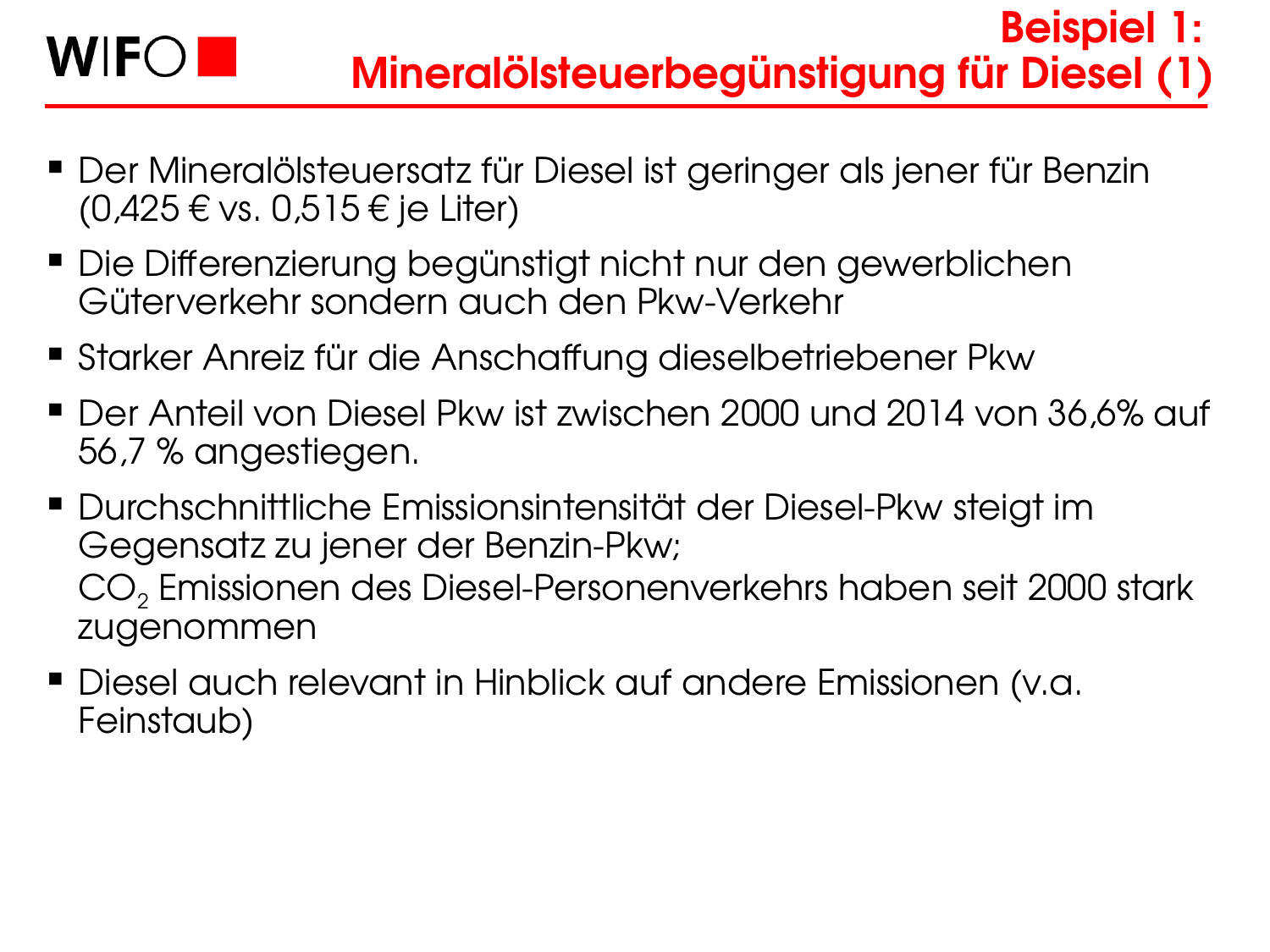

Beispiel 1:
Mineralölsteuerbegünstigung für Diesel (1)
Der Mineralölsteuersatz für Diesel ist geringer als jener für Benzin (0,425 € vs. 0,515 € je Liter)
Die Differenzierung begünstigt nicht nur den gewerblichen Güterverkehr sondern auch den Pkw-Verkehr
Starker Anreiz für die Anschaffung dieselbetriebener Pkw
Der Anteil von Diesel Pkw ist zwischen 2000 und 2014 von 36,6% auf 56,7 % angestiegen.
Durchschnittliche Emissionsintensität der Diesel-Pkw steigt im Gegensatz zu jener der Benzin-Pkw;
CO2 Emissionen des Diesel-Personenverkehrs haben seit 2000 stark zugenommen
Diesel auch relevant in Hinblick auf andere Emissionen (v.a. Feinstaub)